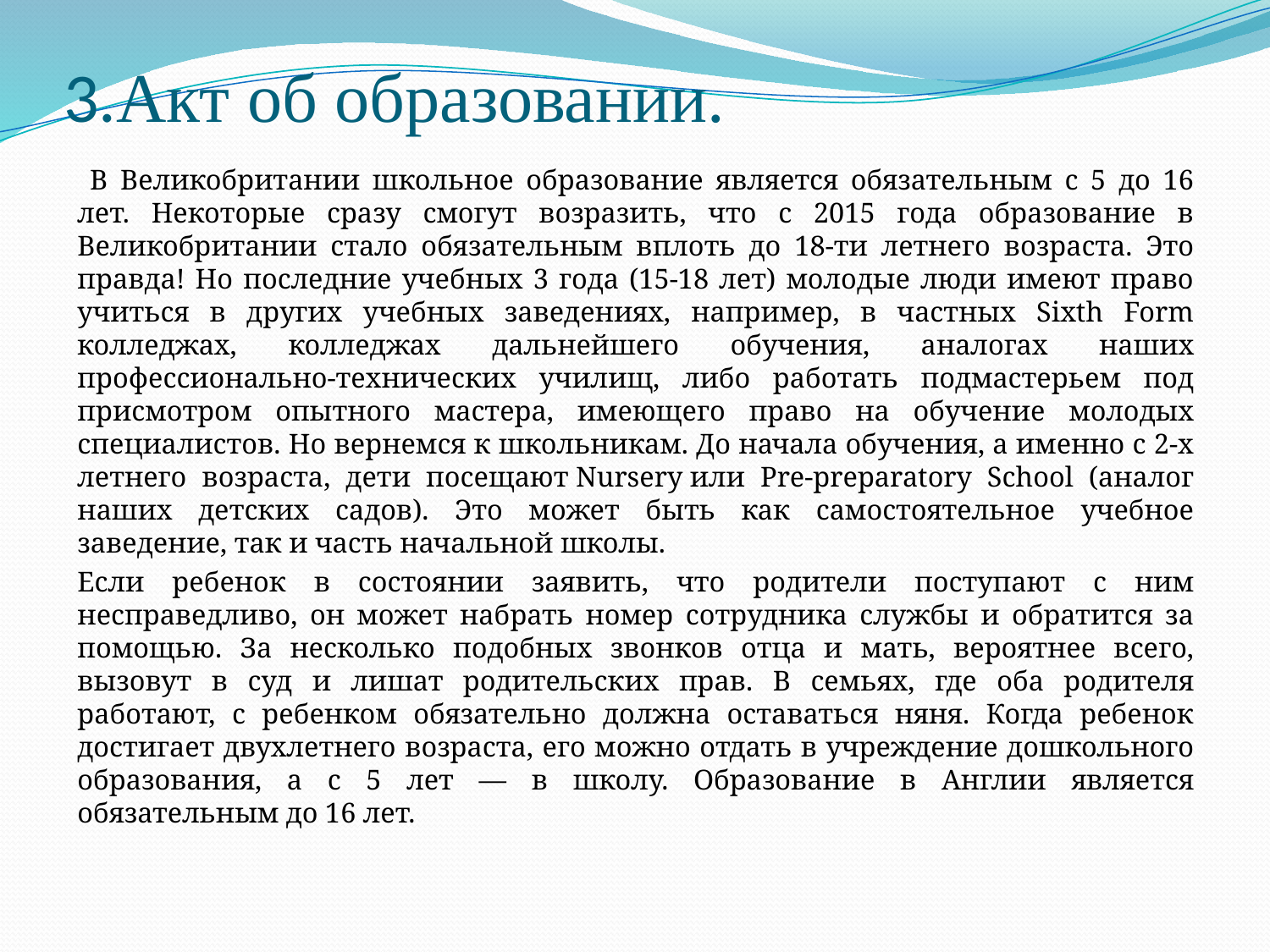

# 3.Акт об образовании.
 В Великобритании школьное образование является обязательным с 5 до 16 лет. Некоторые сразу смогут возразить, что с 2015 года образование в Великобритании стало обязательным вплоть до 18-ти летнего возраста. Это правда! Но последние учебных 3 года (15-18 лет) молодые люди имеют право учиться в других учебных заведениях, например, в частных Sixth Form колледжах, колледжах дальнейшего обучения, аналогах наших профессионально-технических училищ, либо работать подмастерьем под присмотром опытного мастера, имеющего право на обучение молодых специалистов. Но вернемся к школьникам. До начала обучения, а именно с 2-х летнего возраста, дети посещают Nursery или Pre-preparatory School (аналог наших детских садов). Это может быть как самостоятельное учебное заведение, так и часть начальной школы.
Если ребенок в состоянии заявить, что родители поступают с ним несправедливо, он может набрать номер сотрудника службы и обратится за помощью. За несколько подобных звонков отца и мать, вероятнее всего, вызовут в суд и лишат родительских прав. В семьях, где оба родителя работают, с ребенком обязательно должна оставаться няня. Когда ребенок достигает двухлетнего возраста, его можно отдать в учреждение дошкольного образования, а с 5 лет — в школу. Образование в Англии является обязательным до 16 лет.